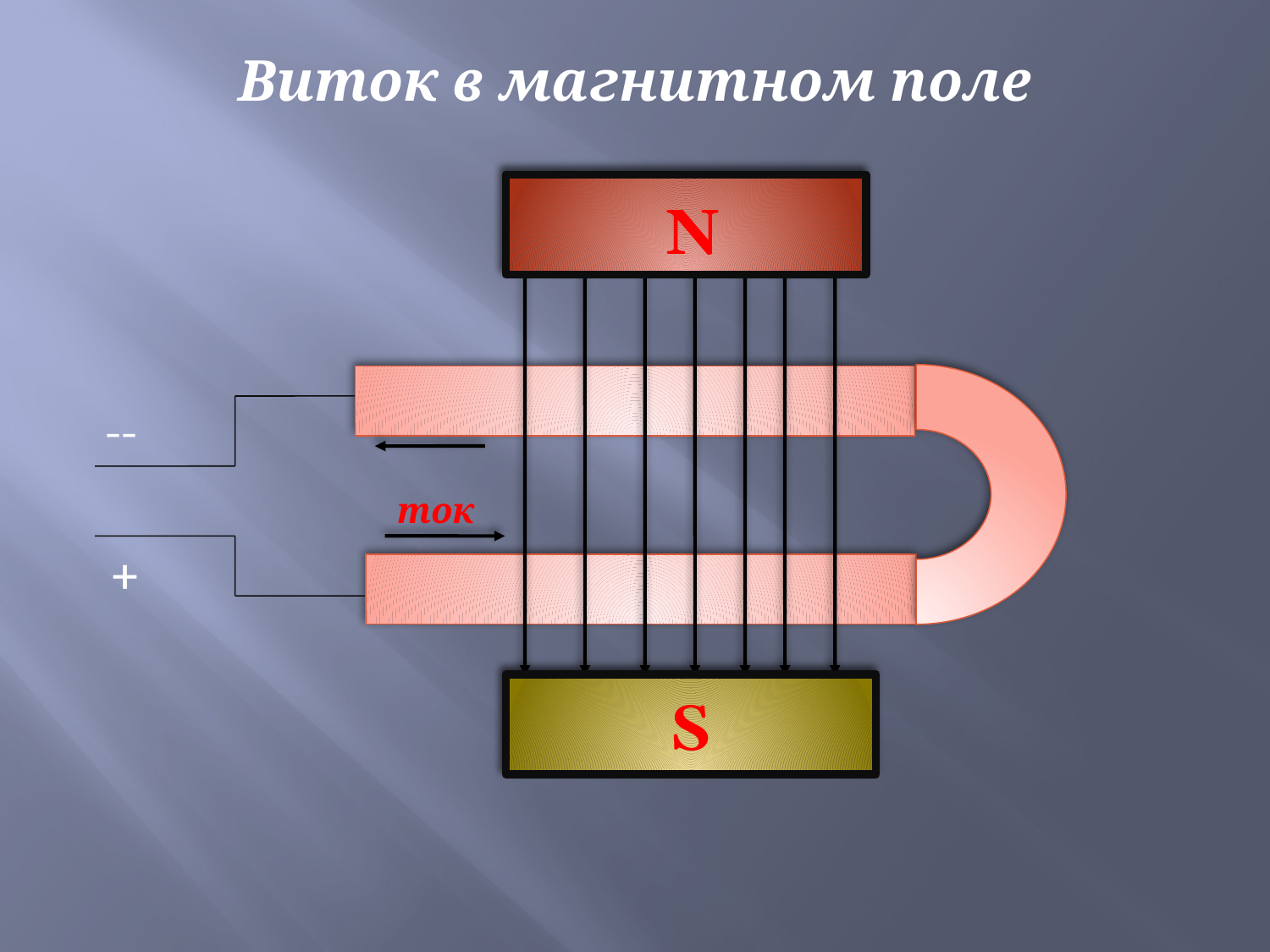

Виток в магнитном поле

N

--

ток

+

S